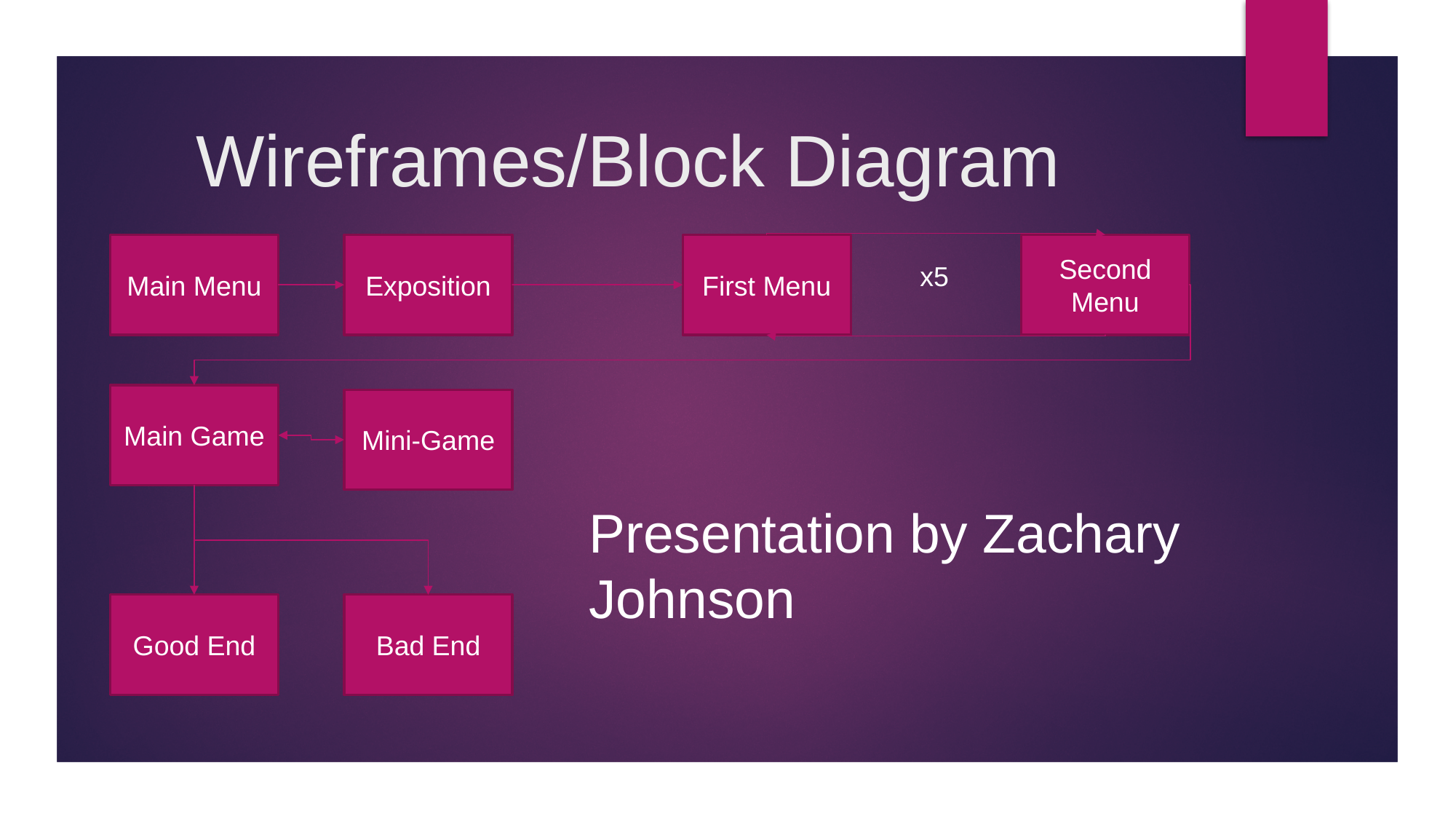

# Wireframes/Block Diagram
First Menu
Second Menu
Exposition
Main Menu
x5
Main Game
Mini-Game
Presentation by Zachary Johnson
Bad End
Good End